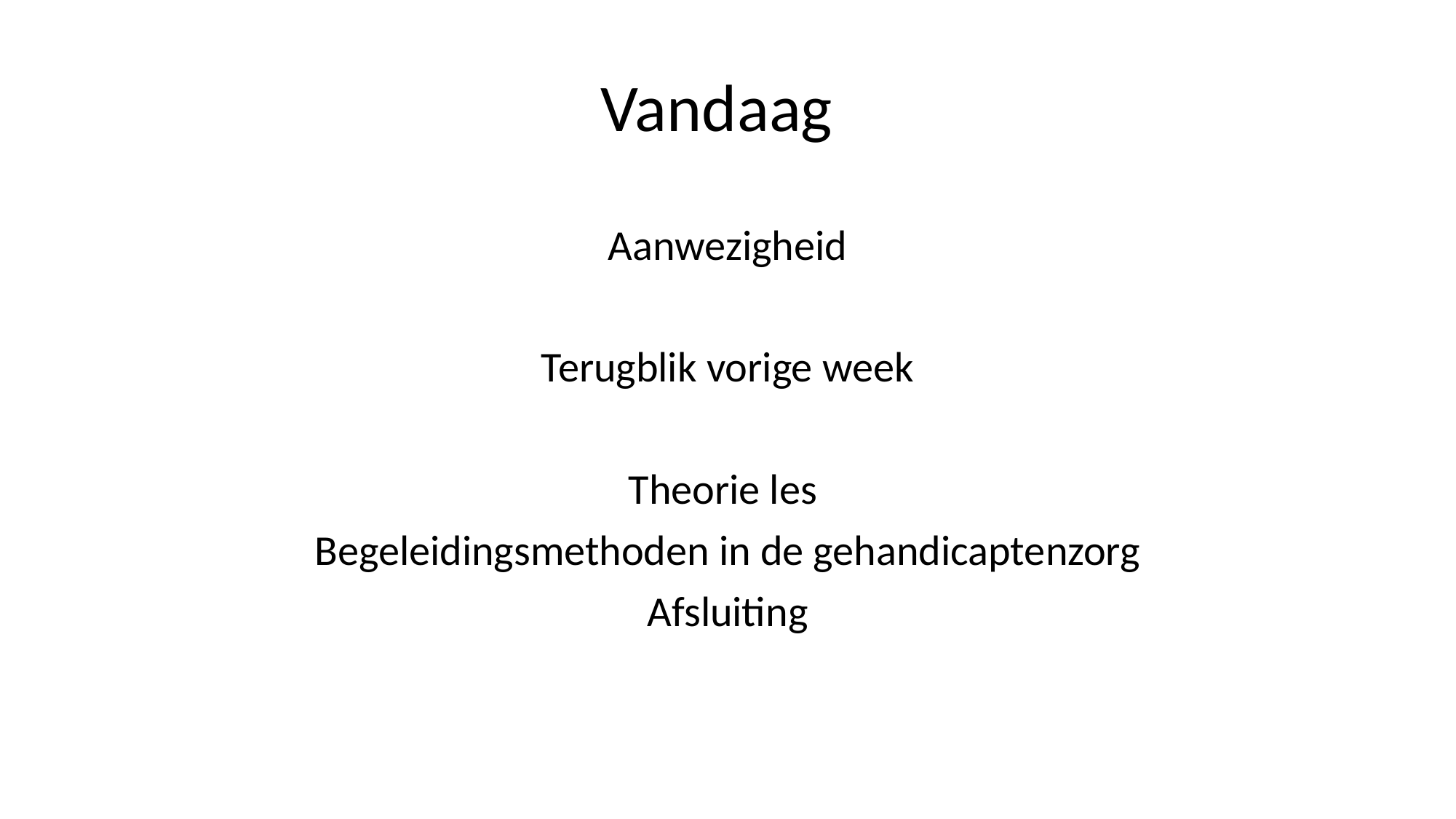

# Vandaag
Aanwezigheid

Terugblik vorige week

Theorie les
Begeleidingsmethoden in de gehandicaptenzorg
Afsluiting